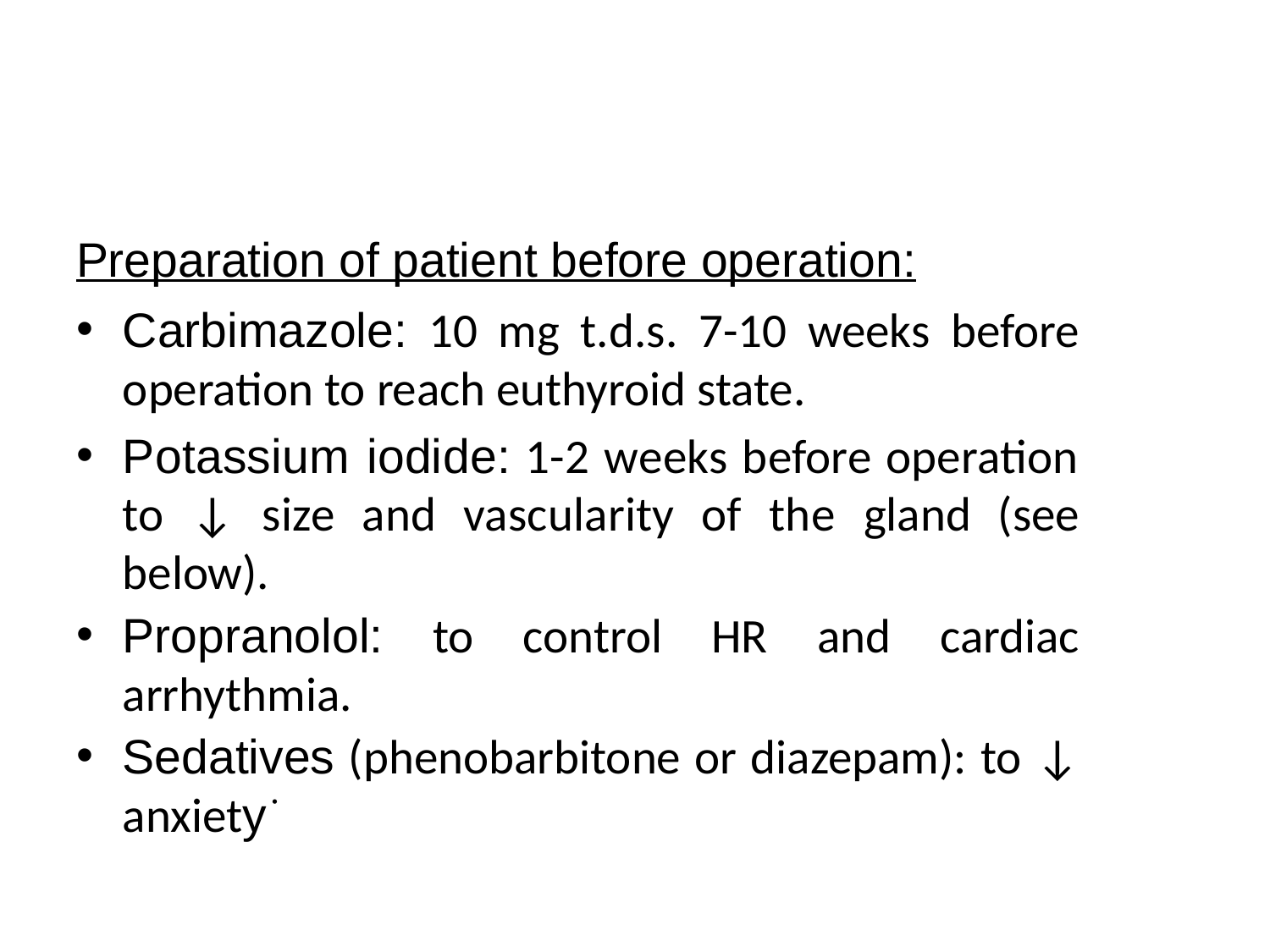

#
Preparation of patient before operation:
Carbimazole: 10 mg t.d.s. 7-10 weeks before operation to reach euthyroid state.
Potassium iodide: 1-2 weeks before operation to ↓ size and vascularity of the gland (see below).
Propranolol: to control HR and cardiac arrhythmia.
Sedatives (phenobarbitone or diazepam): to ↓ anxiety͘